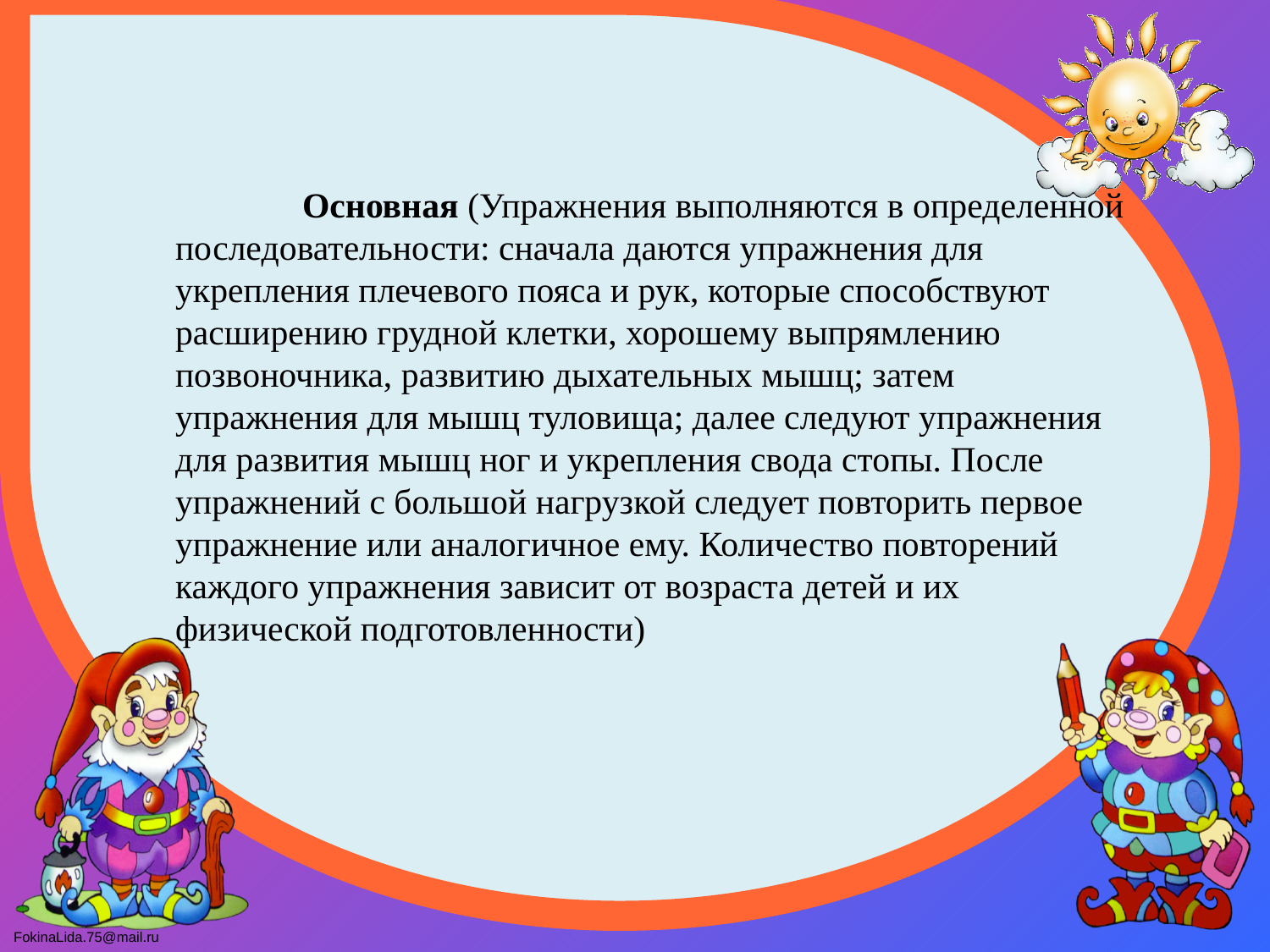

Основная (Упражнения выполняются в определенной последовательности: сначала даются упражнения для укрепления плечевого пояса и рук, которые способствуют расширению грудной клетки, хорошему выпрямлению позвоночника, развитию дыхательных мышц; затем упражнения для мышц туловища; далее следуют упражнения для развития мышц ног и укрепления свода стопы. После упражнений с большой нагрузкой следует повторить первое упражнение или аналогичное ему. Количество повторений каждого упражнения зависит от возраста детей и их физической подготовленности)